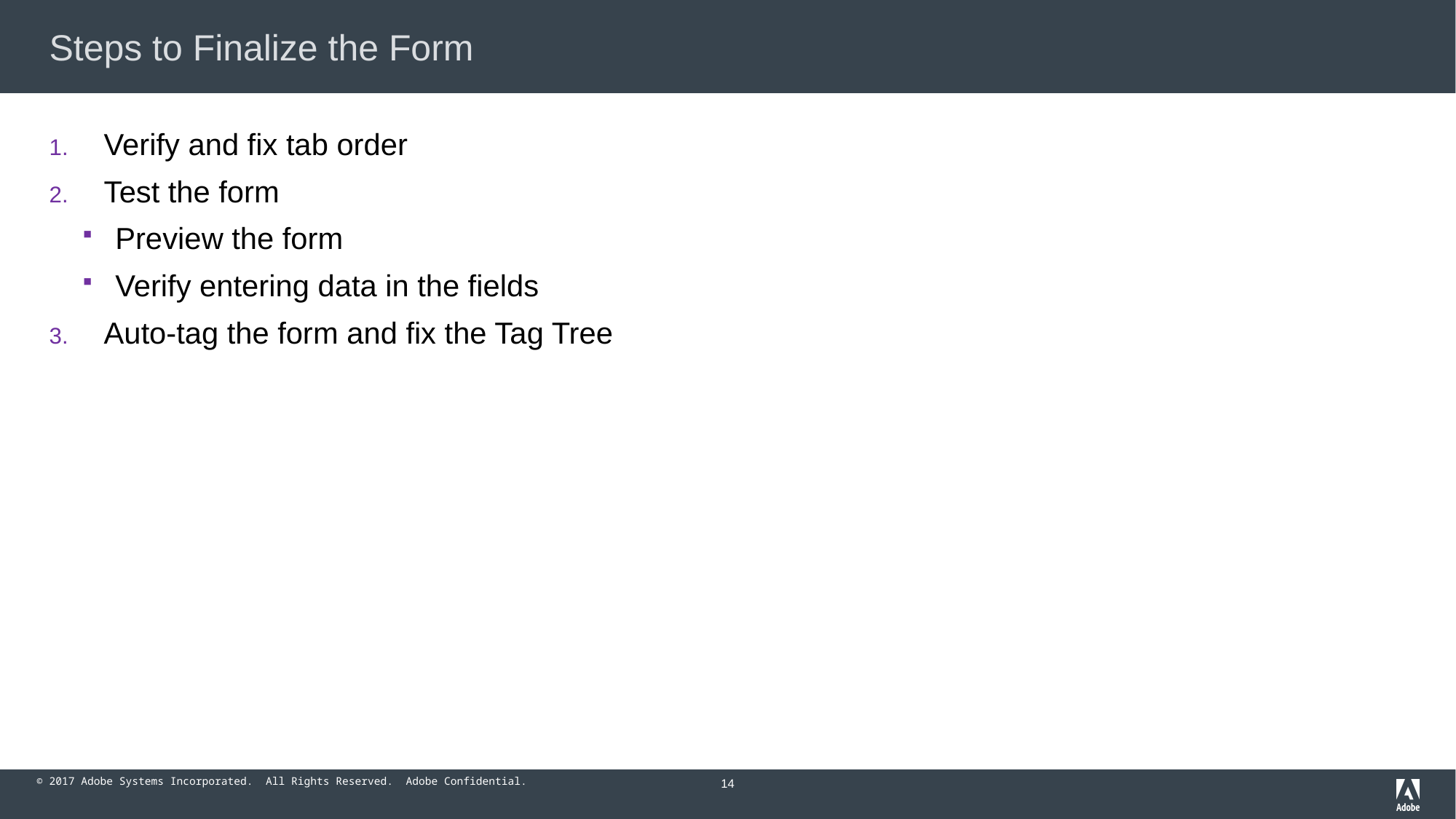

# Steps to Finalize the Form
Verify and fix tab order
Test the form
Preview the form
Verify entering data in the fields
Auto-tag the form and fix the Tag Tree

14